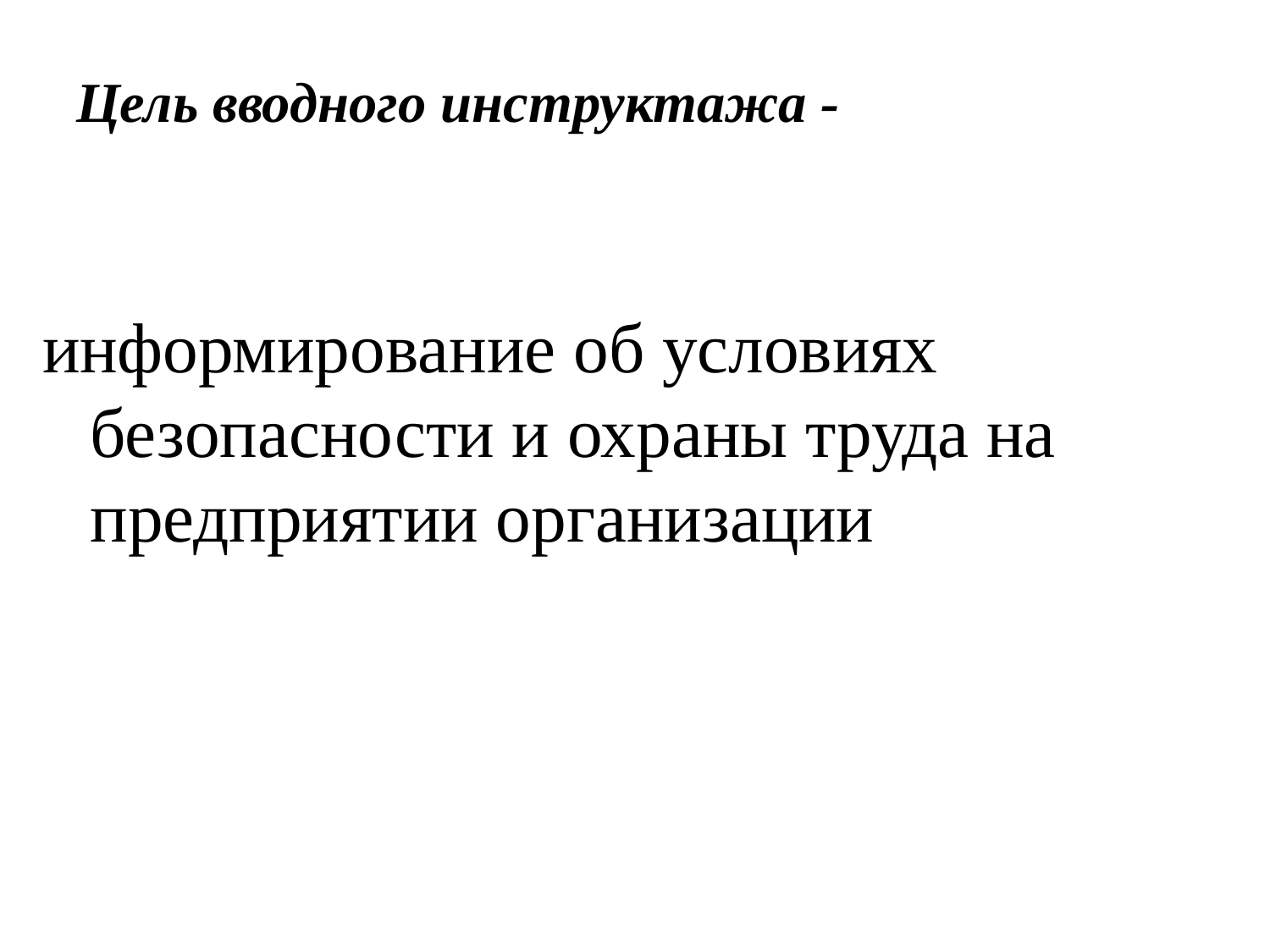

Цель вводного инструктажа -
информирование об условиях безопасности и охраны труда на предприятии организации